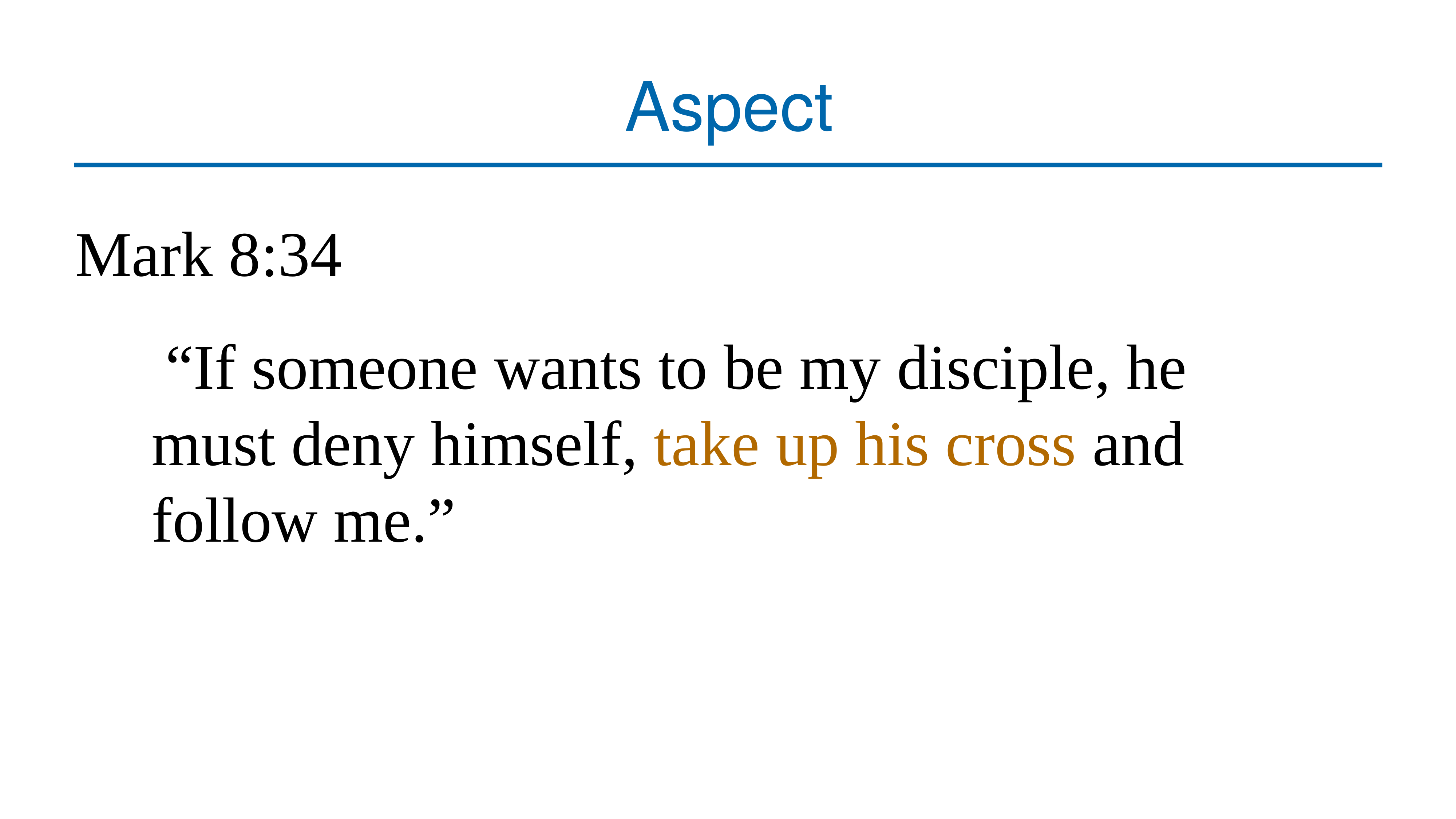

# Aspect
Mark 8:34
“If someone wants to be my disciple, he must deny himself, take up his cross and follow me.”